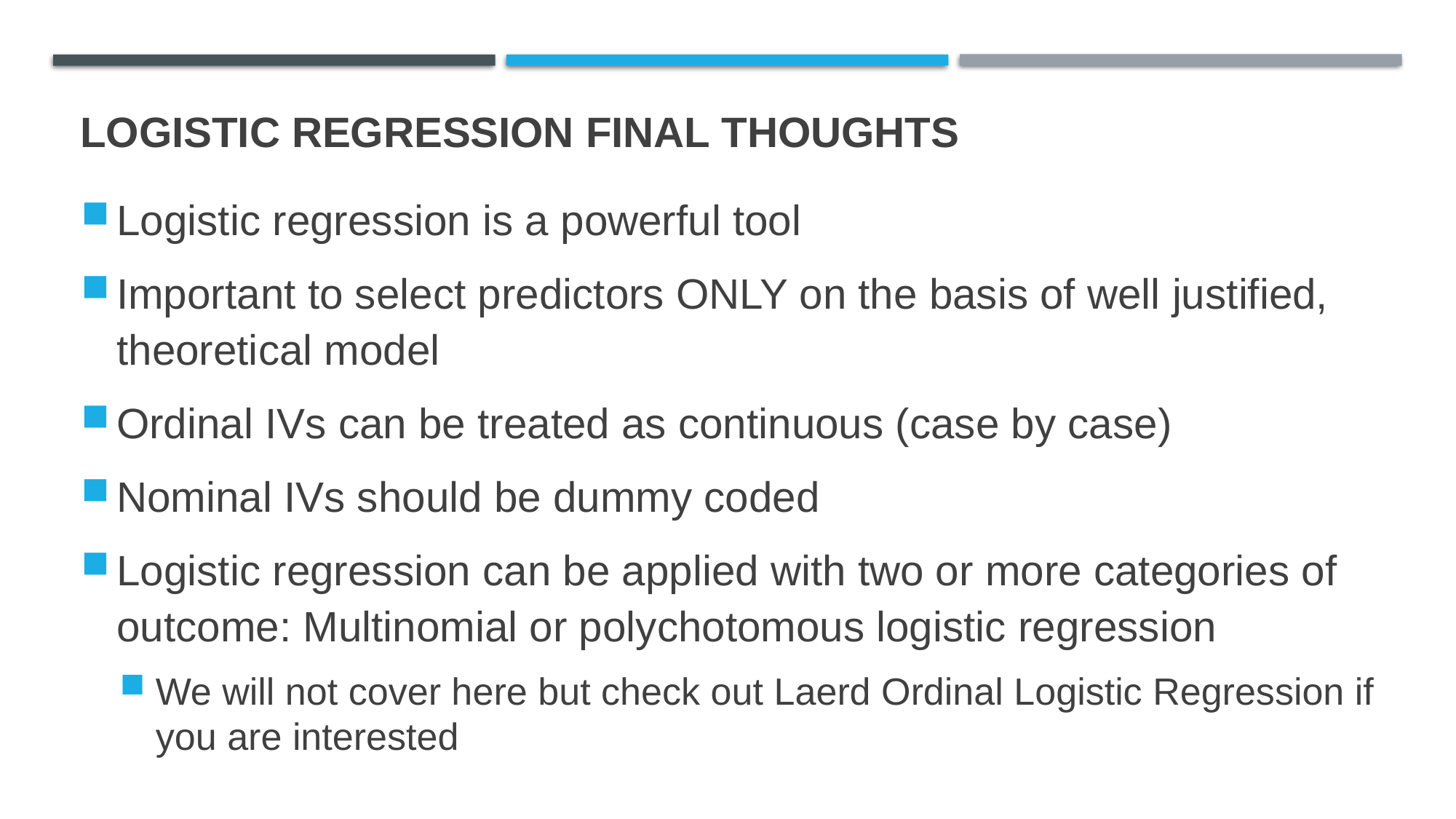

# Logistic regression Final Thoughts
Logistic regression is a powerful tool
Important to select predictors ONLY on the basis of well justified, theoretical model
Ordinal IVs can be treated as continuous (case by case)
Nominal IVs should be dummy coded
Logistic regression can be applied with two or more categories of outcome: Multinomial or polychotomous logistic regression
We will not cover here but check out Laerd Ordinal Logistic Regression if you are interested